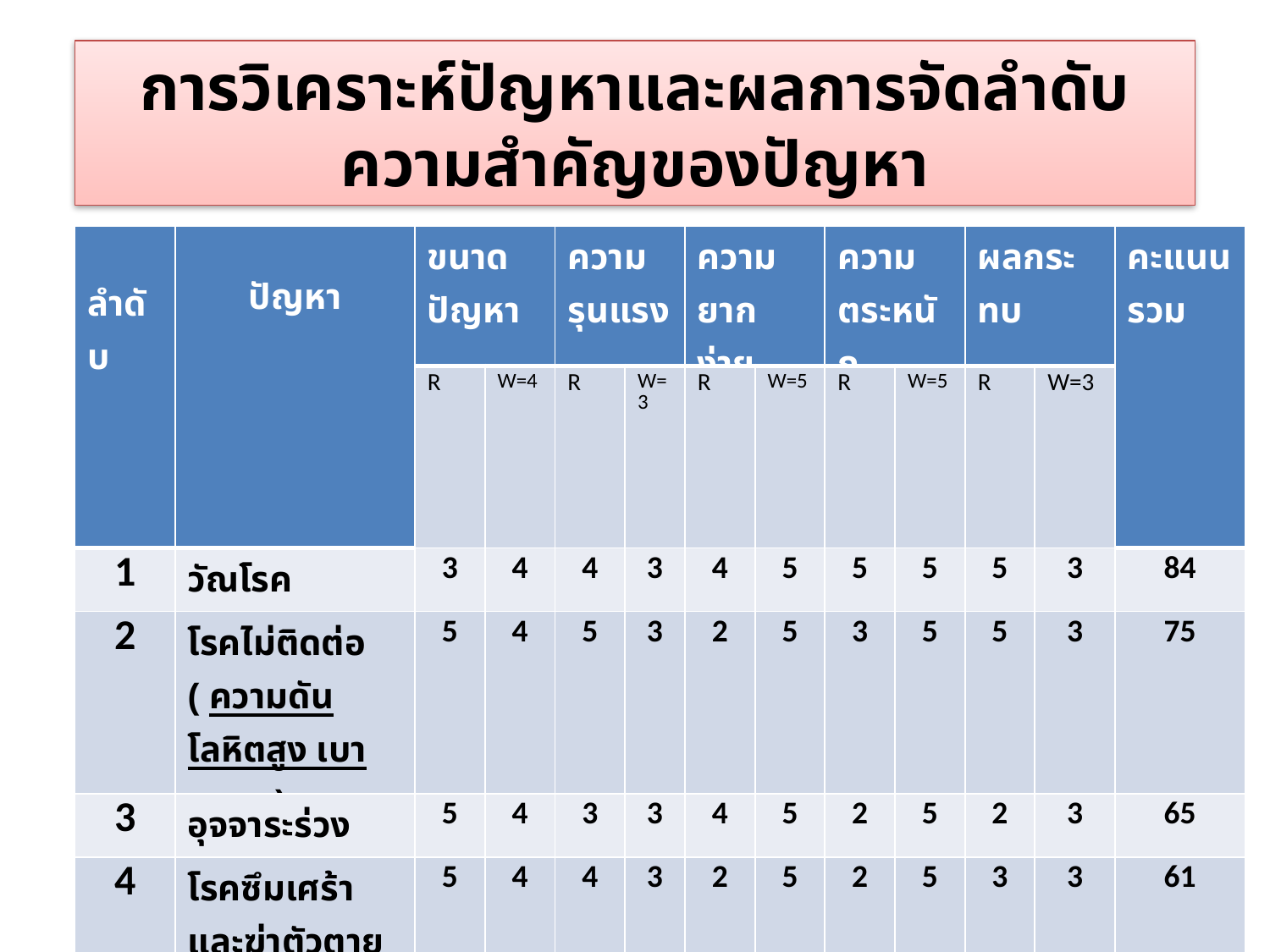

การวิเคราะห์ปัญหาและผลการจัดลำดับความสำคัญของปัญหา
| ลำดับ | ปัญหา | ขนาดปัญหา |  | ความรุนแรง |  | ความยากง่าย |  | ความตระหนัก |  | ผลกระทบ |  | คะแนนรวม |
| --- | --- | --- | --- | --- | --- | --- | --- | --- | --- | --- | --- | --- |
|  |  | R | W=4 | R | W=3 | R | W=5 | R | W=5 | R | W=3 |  |
| 1 | วัณโรค | 3 | 4 | 4 | 3 | 4 | 5 | 5 | 5 | 5 | 3 | 84 |
| 2 | โรคไม่ติดต่อ ( ความดันโลหิตสูง เบาหวาน ) | 5 | 4 | 5 | 3 | 2 | 5 | 3 | 5 | 5 | 3 | 75 |
| 3 | อุจจาระร่วง | 5 | 4 | 3 | 3 | 4 | 5 | 2 | 5 | 2 | 3 | 65 |
| 4 | โรคซึมเศร้า และฆ่าตัวตาย | 5 | 4 | 4 | 3 | 2 | 5 | 2 | 5 | 3 | 3 | 61 |
| 5 | ไข้เลือดออก | 3 | 4 | 2 | 3 | 3 | 5 | 3 | 5 | 4 | 3 | 60 |